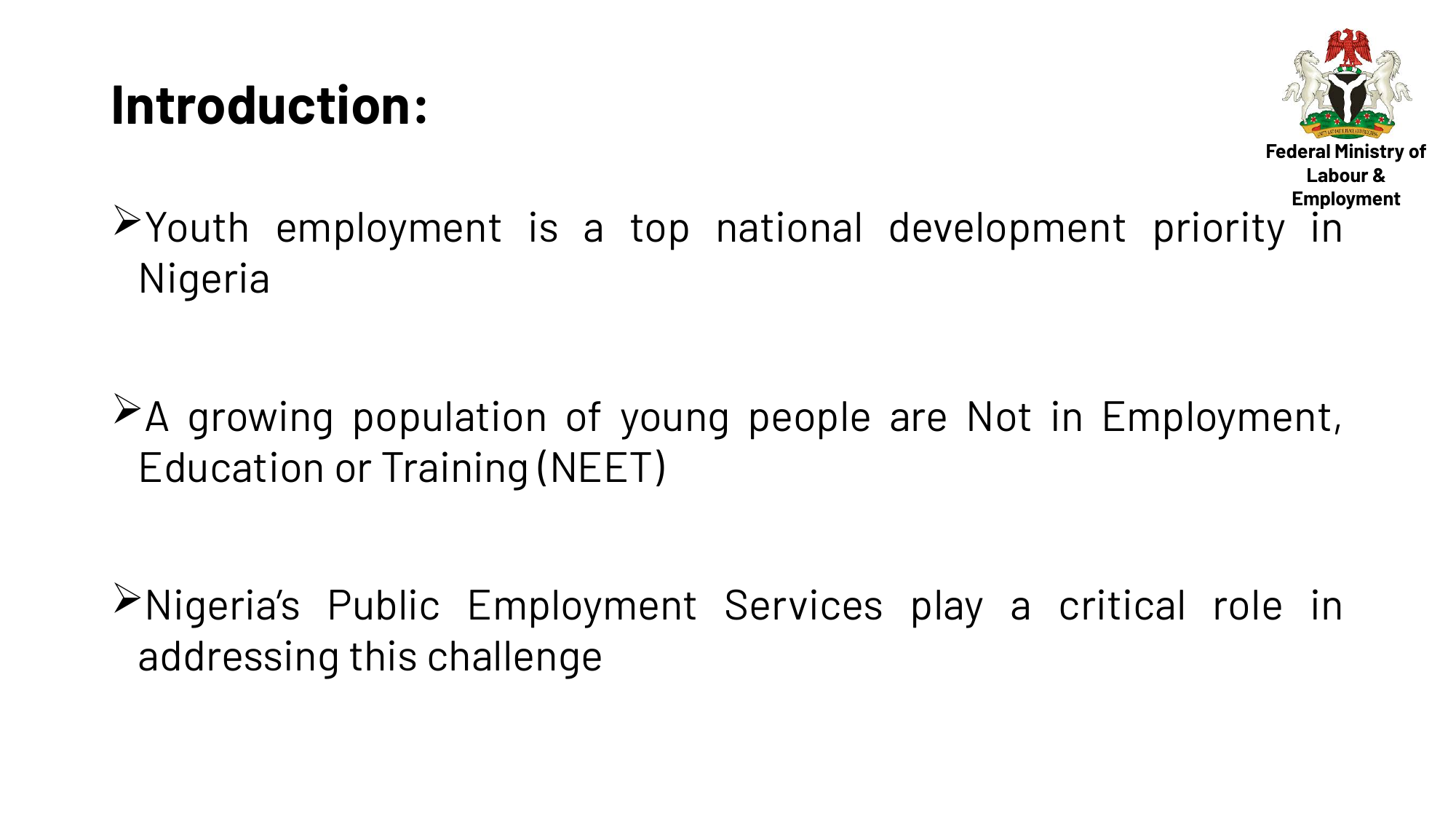

# Introduction:
Youth employment is a top national development priority in Nigeria

A growing population of young people are Not in Employment, Education or Training (NEET)

Nigeria’s Public Employment Services play a critical role in addressing this challenge